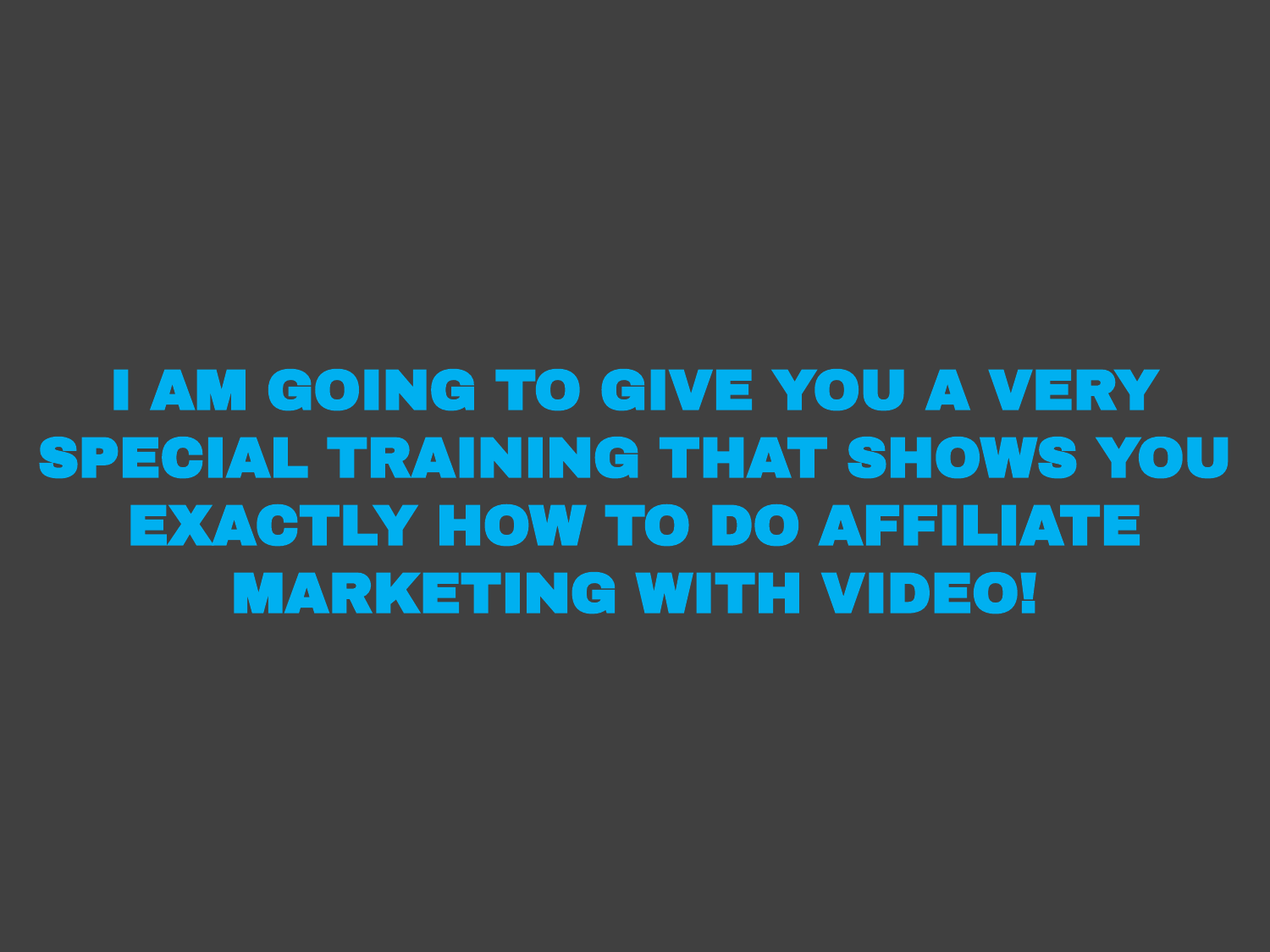

# I AM GOING TO GIVE YOU A VERY SPECIAL TRAINING THAT SHOWS YOU EXACTLY HOW TO DO AFFILIATE MARKETING WITH VIDEO!